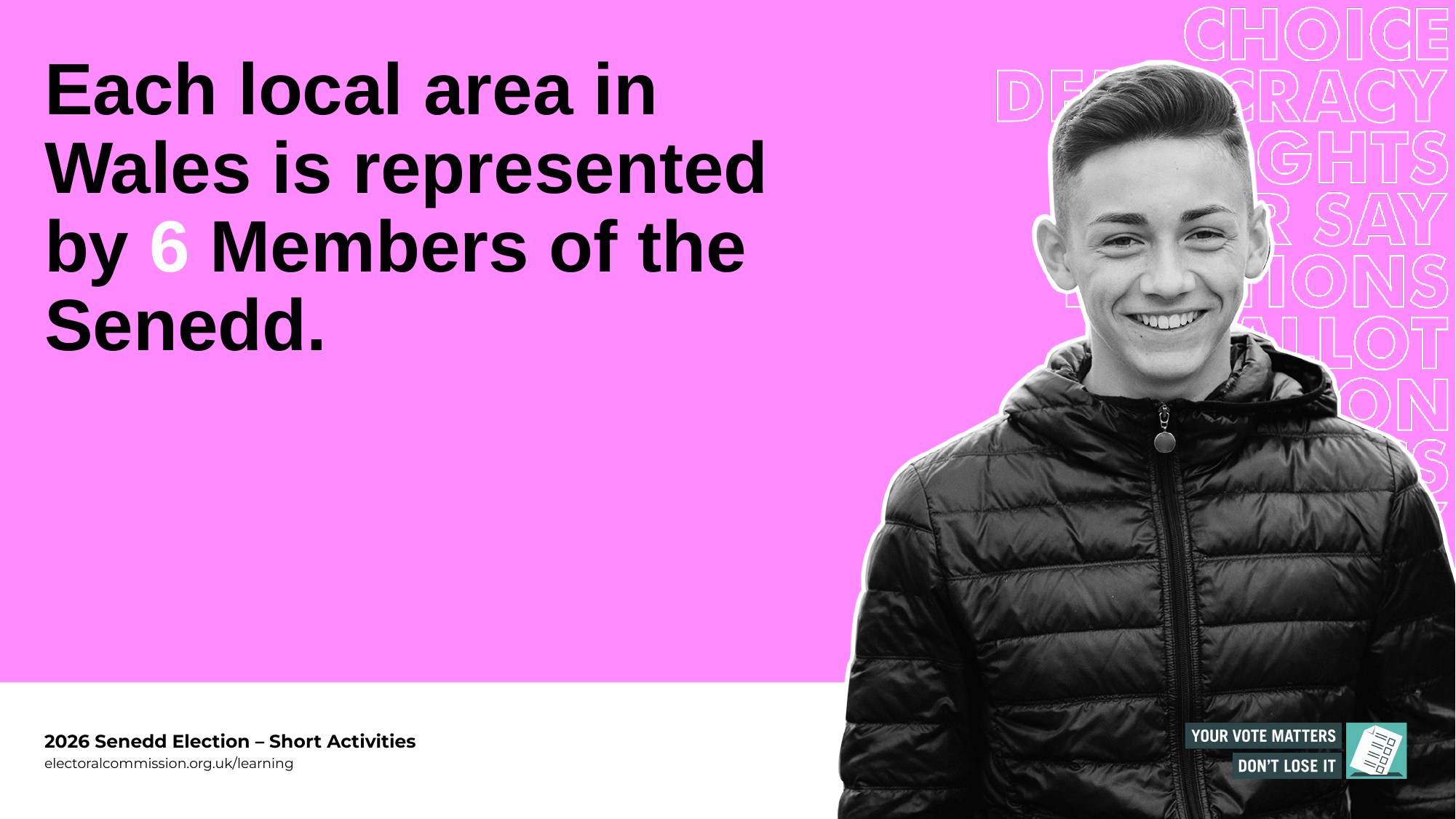

# Each local area in Wales is represented by 6 Members of the Senedd.
2026 Senedd Election – Short Activities